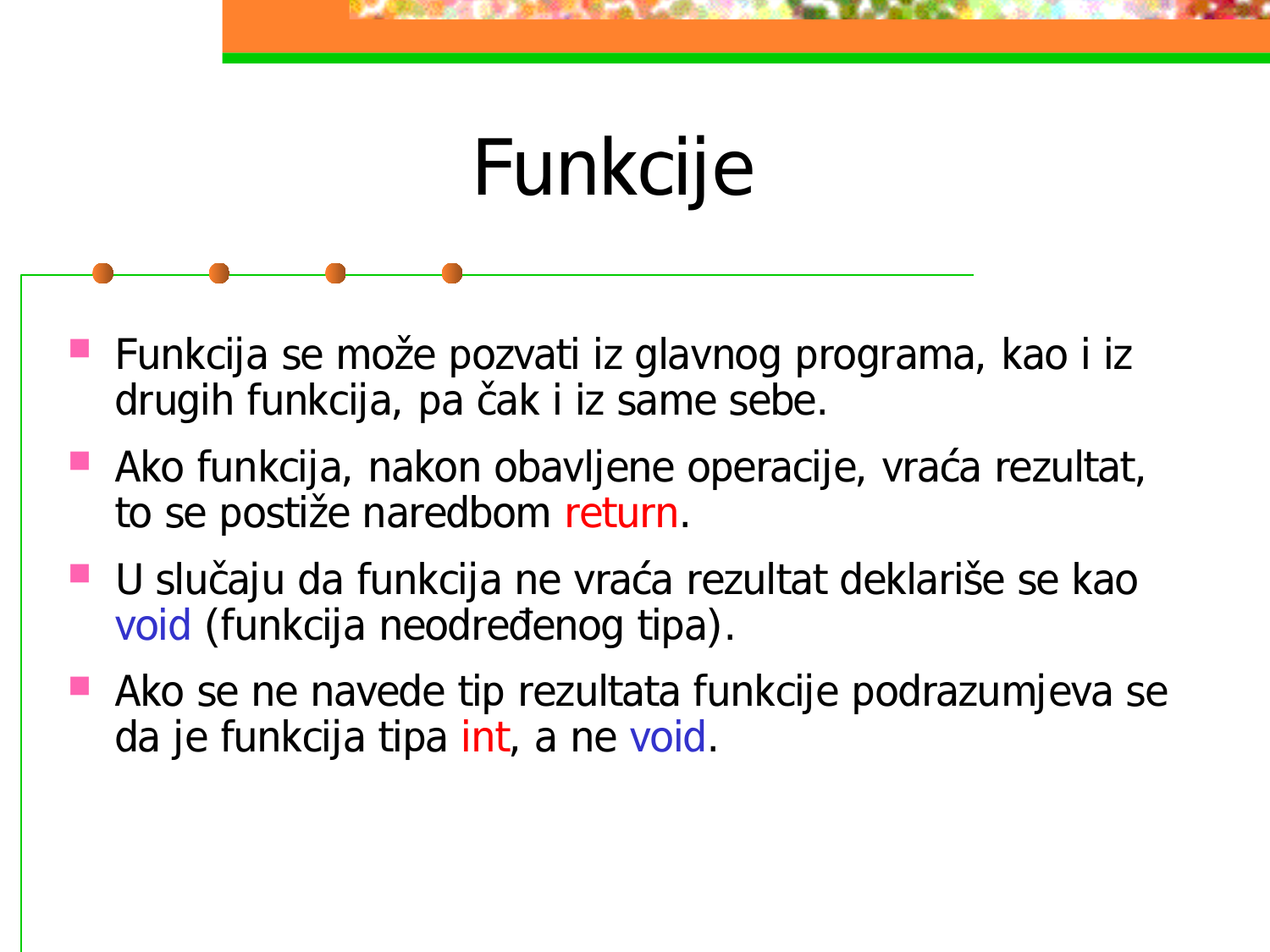

# Funkcije
Funkcija se može pozvati iz glavnog programa, kao i iz drugih funkcija, pa čak i iz same sebe.
Ako funkcija, nakon obavljene operacije, vraća rezultat, to se postiže naredbom return.
U slučaju da funkcija ne vraća rezultat deklariše se kao void (funkcija neodređenog tipa).
Ako se ne navede tip rezultata funkcije podrazumjeva se da je funkcija tipa int, a ne void.